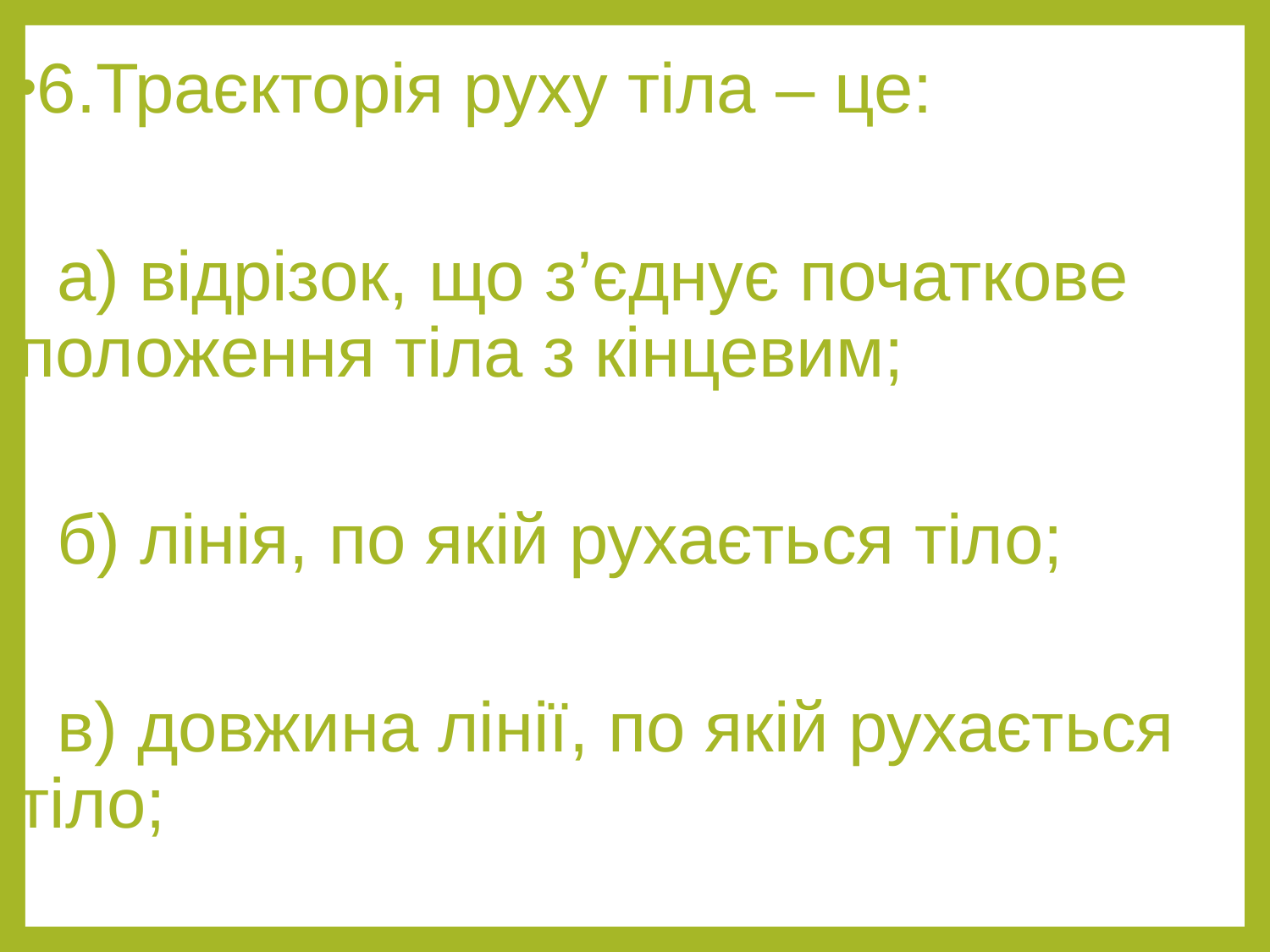

6.Траєкторія руху тіла – це:

  а) відрізок, що з’єднує початкове положення тіла з кінцевим;

  б) лінія, по якій рухається тіло;

  в) довжина лінії, по якій рухається тіло;